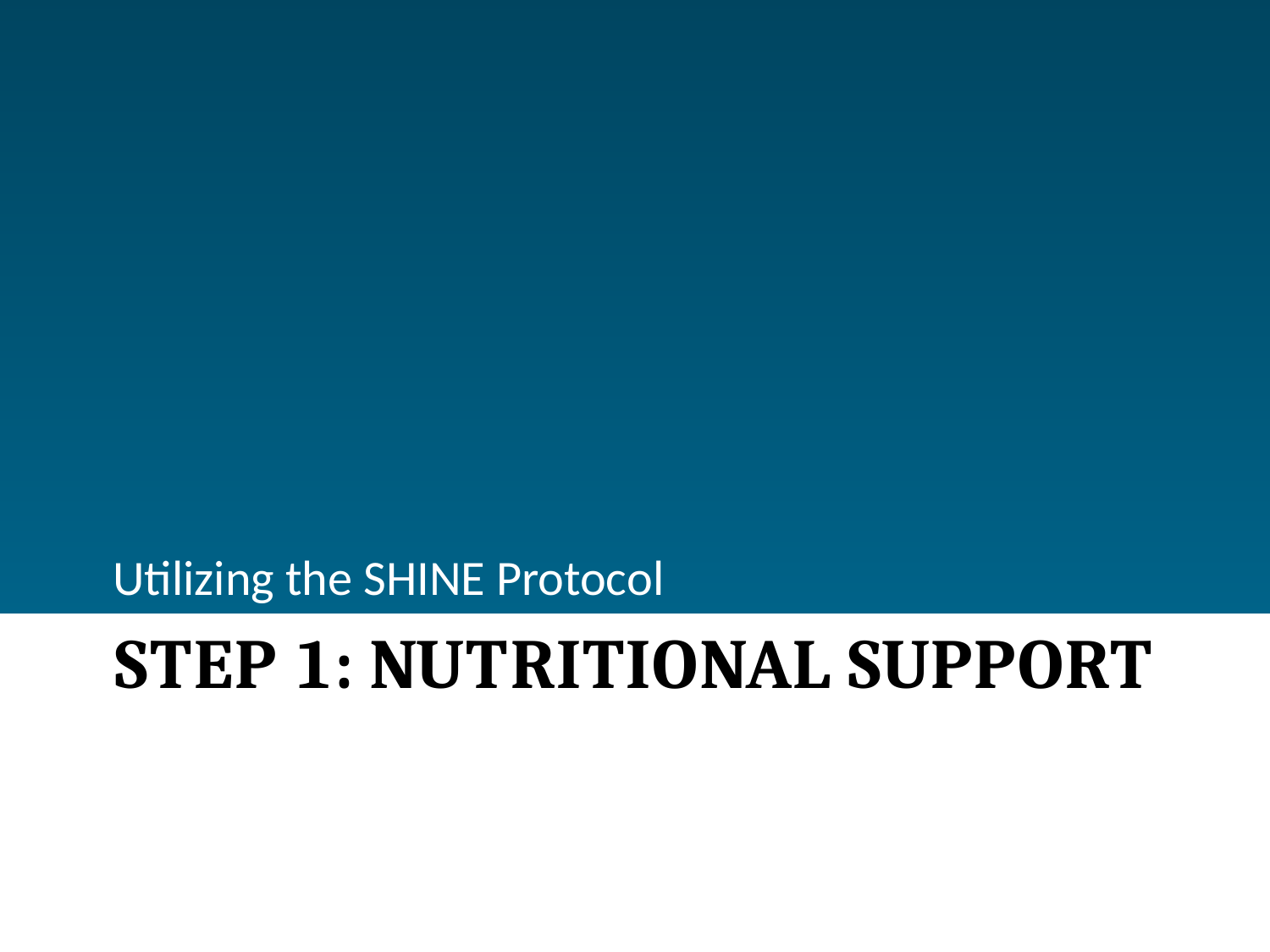

Utilizing the SHINE Protocol
# Step 1: nutritional support